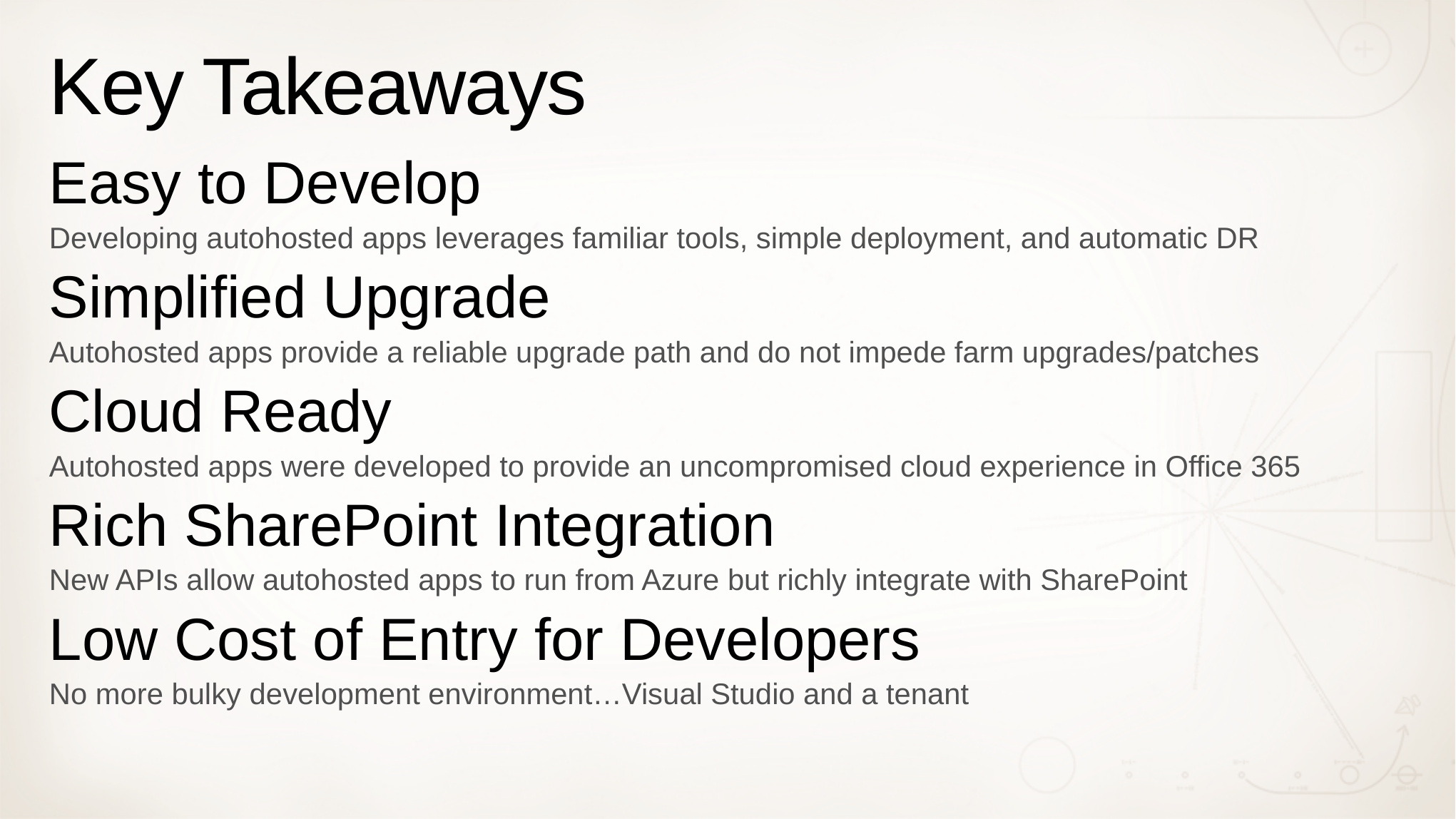

# Key Takeaways
Easy to Develop
Developing autohosted apps leverages familiar tools, simple deployment, and automatic DR
Simplified Upgrade
Autohosted apps provide a reliable upgrade path and do not impede farm upgrades/patches
Cloud Ready
Autohosted apps were developed to provide an uncompromised cloud experience in Office 365
Rich SharePoint Integration
New APIs allow autohosted apps to run from Azure but richly integrate with SharePoint
Low Cost of Entry for Developers
No more bulky development environment…Visual Studio and a tenant